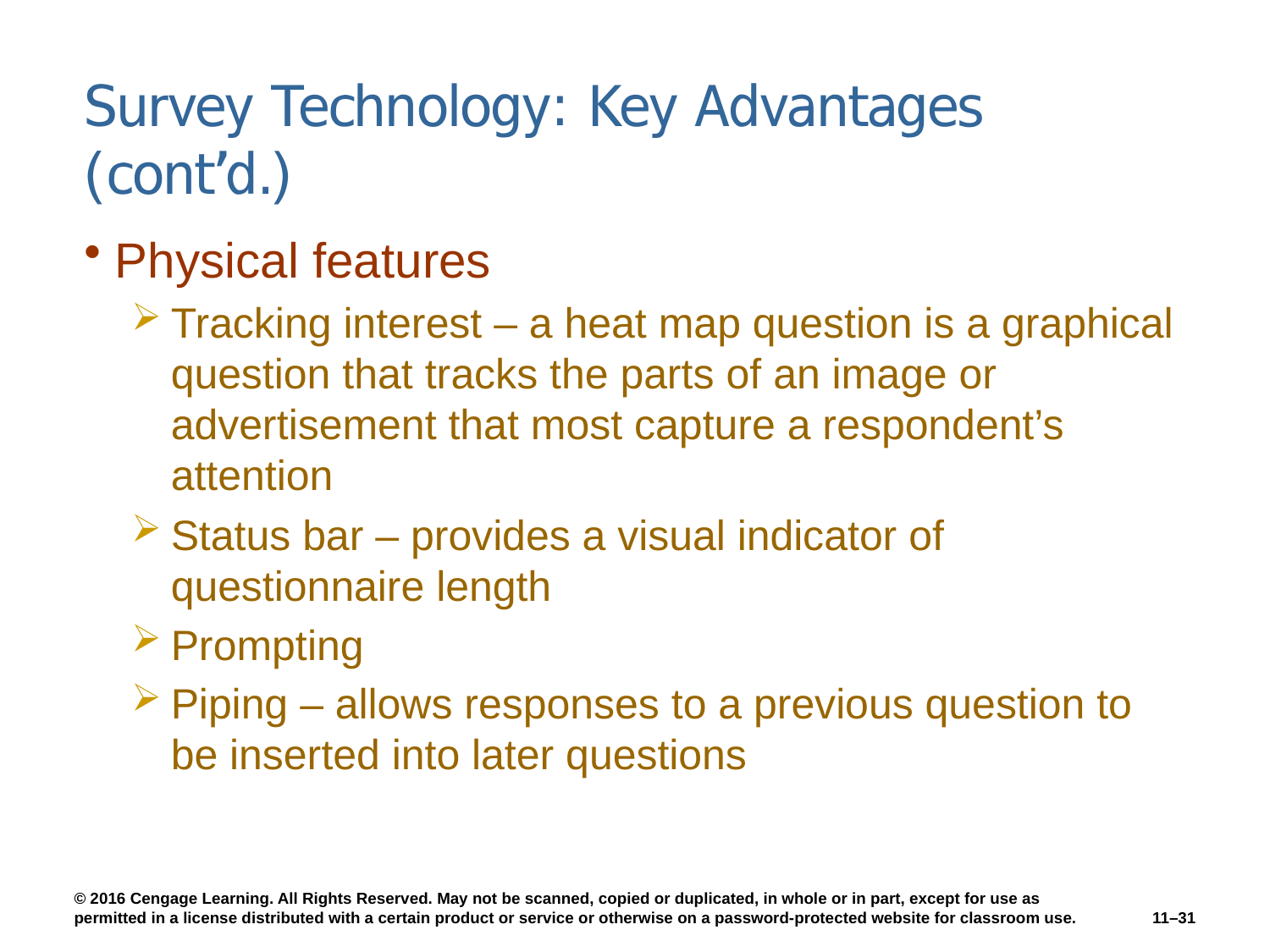

# Survey Technology: Key Advantages (cont’d.)
Physical features
Tracking interest – a heat map question is a graphical question that tracks the parts of an image or advertisement that most capture a respondent’s attention
Status bar – provides a visual indicator of questionnaire length
Prompting
Piping – allows responses to a previous question to be inserted into later questions
11–31
© 2016 Cengage Learning. All Rights Reserved. May not be scanned, copied or duplicated, in whole or in part, except for use as permitted in a license distributed with a certain product or service or otherwise on a password-protected website for classroom use.